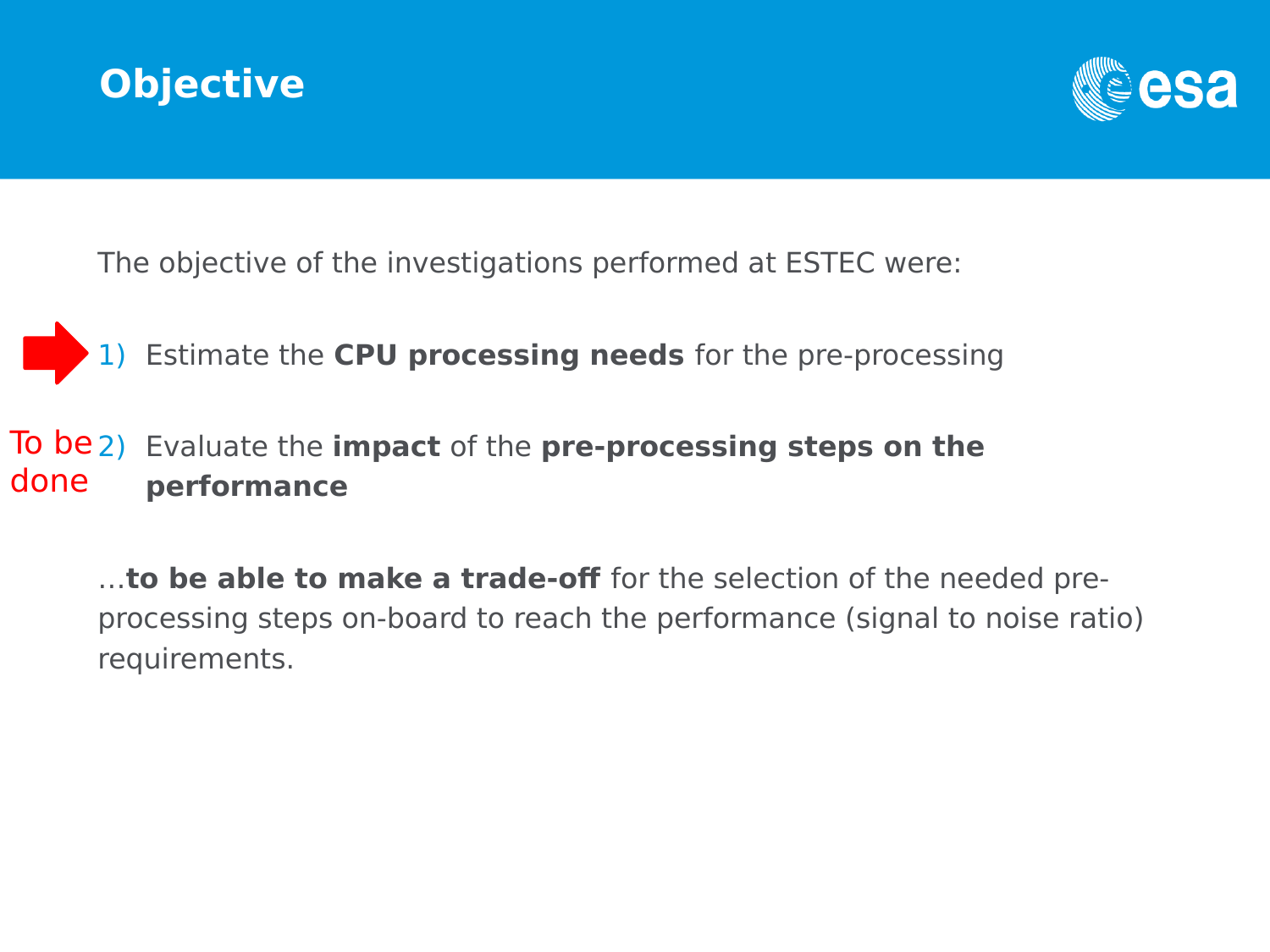

# Objective
The objective of the investigations performed at ESTEC were:

Estimate the CPU processing needs for the pre-processing

Evaluate the impact of the pre-processing steps on the performance

…to be able to make a trade-off for the selection of the needed pre-processing steps on-board to reach the performance (signal to noise ratio) requirements.

To be
done